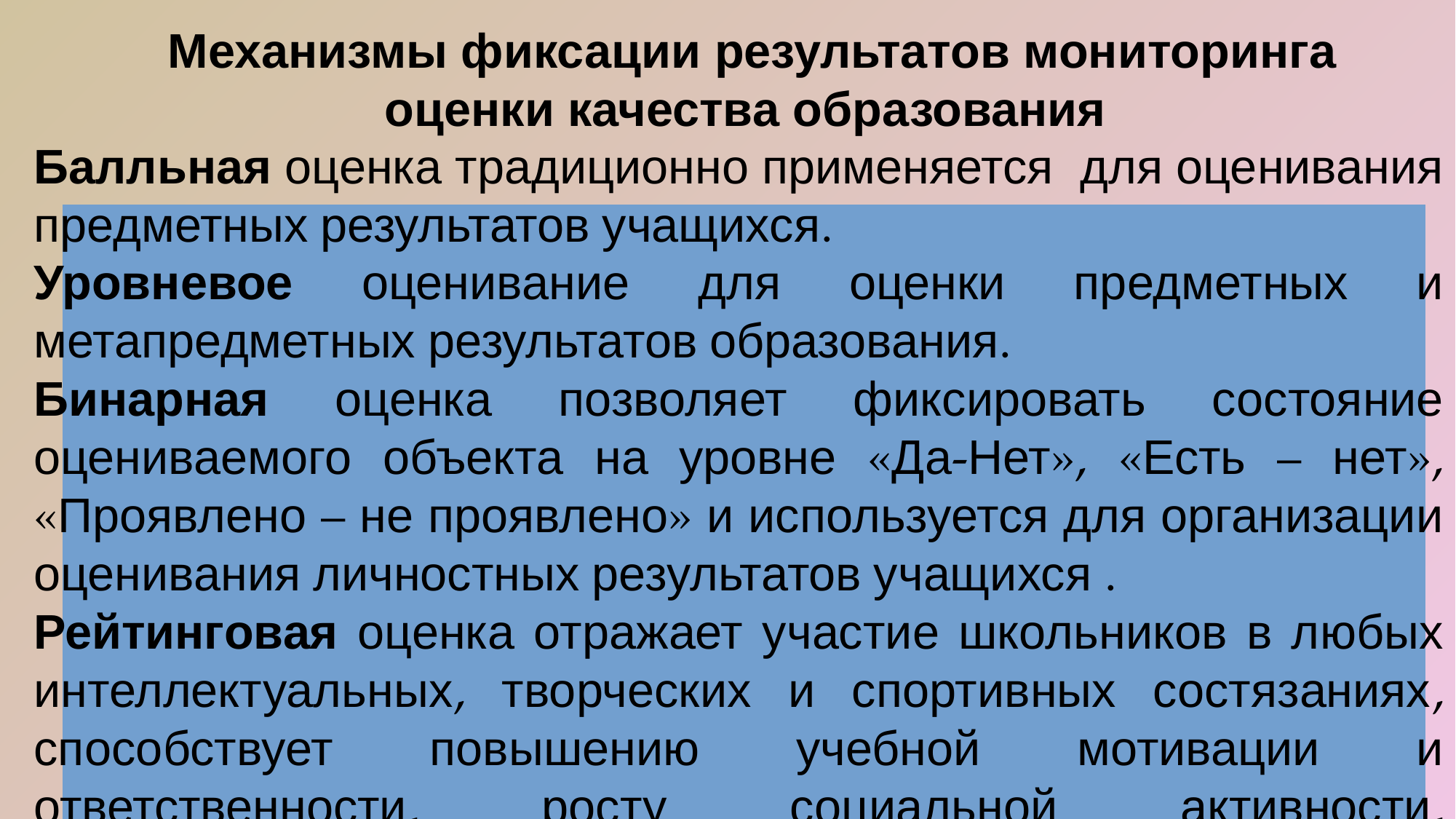

# Механизмы фиксации результатов мониторинга оценки качества образования
Балльная оценка традиционно применяется  для оценивания предметных результатов учащихся.
Уровневое оценивание для оценки предметных и метапредметных результатов образования.
Бинарная оценка позволяет фиксировать состояние оцениваемого объекта на уровне «Да-Нет», «Есть – нет», «Проявлено – не проявлено» и используется для организации оценивания личностных результатов учащихся .
Рейтинговая оценка отражает участие школьников в любых интеллектуальных, творческих и спортивных состязаниях, способствует повышению учебной мотивации и ответственности, росту социальной активности, формированию самооценки.